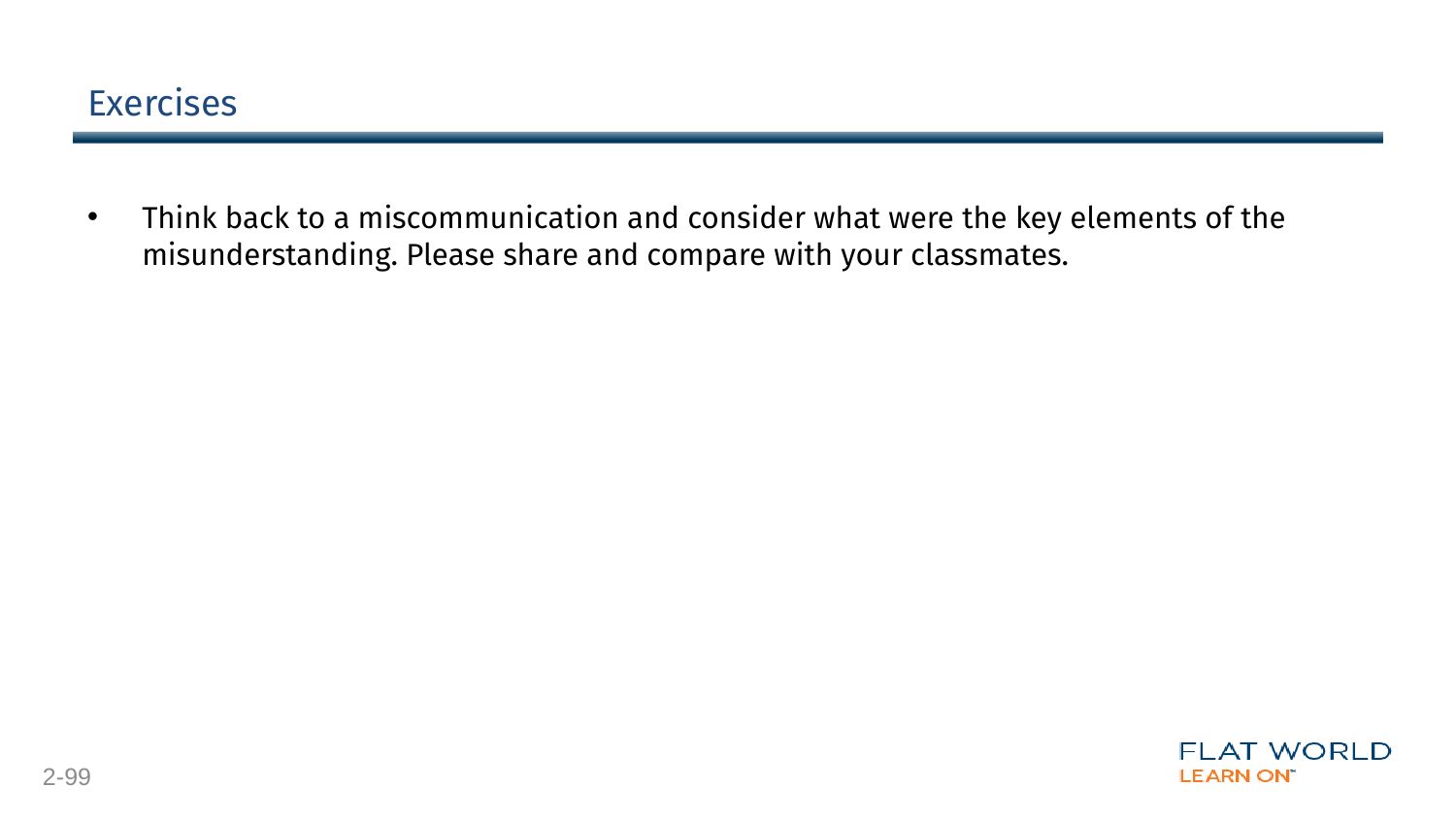

# Exercises
Think back to a miscommunication and consider what were the key elements of the misunderstanding. Please share and compare with your classmates.
2-99